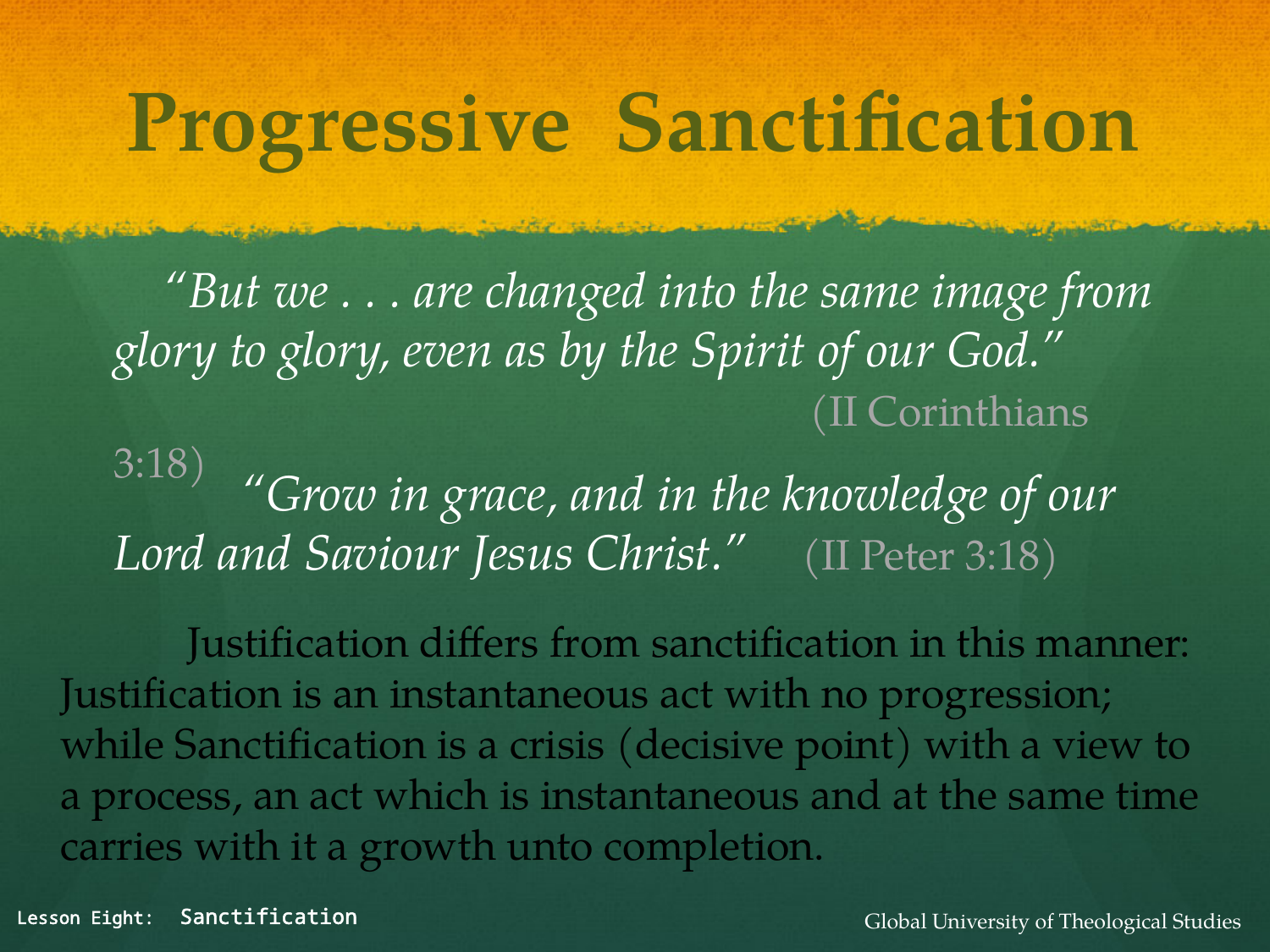

# Progressive  Sanctification
    “But we . . . are changed into the same image from glory to glory, even as by the Spirit of our God.”
		                                    (II Corinthians 3:18)
	“Grow in grace, and in the knowledge of our Lord and Saviour Jesus Christ.”	      (II Peter 3:18)
	Justification differs from sanctification in this manner: Justification is an instantaneous act with no progression; while Sanctification is a crisis (decisive point) with a view to a process, an act which is instantaneous and at the same time carries with it a growth unto completion.

Lesson Eight:  Sanctification
Global University of Theological Studies